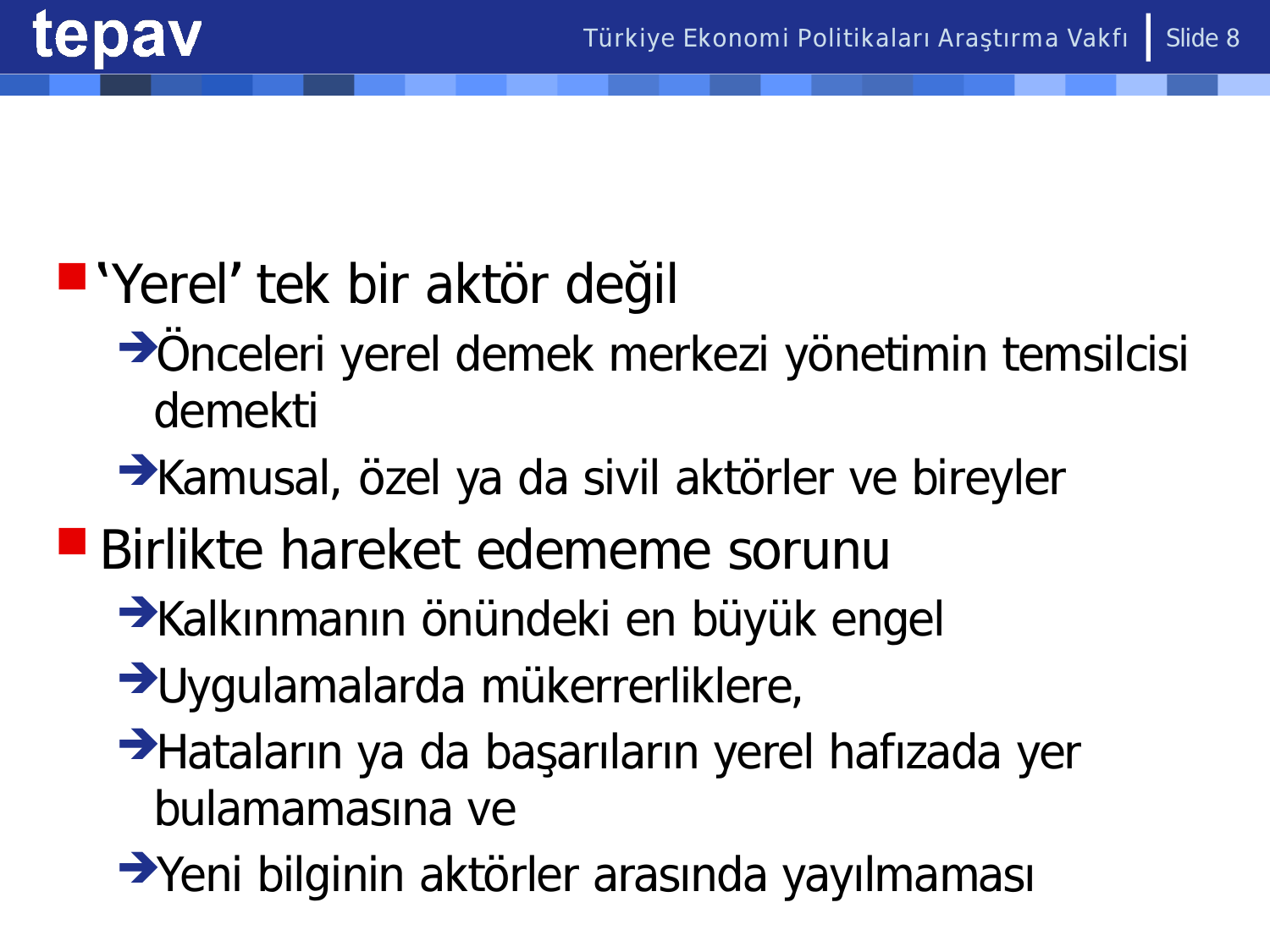

Türkiye Ekonomi Politikaları Araştırma Vakfı
Slide 8
#
‘Yerel’ tek bir aktör değil
Önceleri yerel demek merkezi yönetimin temsilcisi demekti
Kamusal, özel ya da sivil aktörler ve bireyler
Birlikte hareket edememe sorunu
Kalkınmanın önündeki en büyük engel
Uygulamalarda mükerrerliklere,
Hataların ya da başarıların yerel hafızada yer bulamamasına ve
Yeni bilginin aktörler arasında yayılmaması